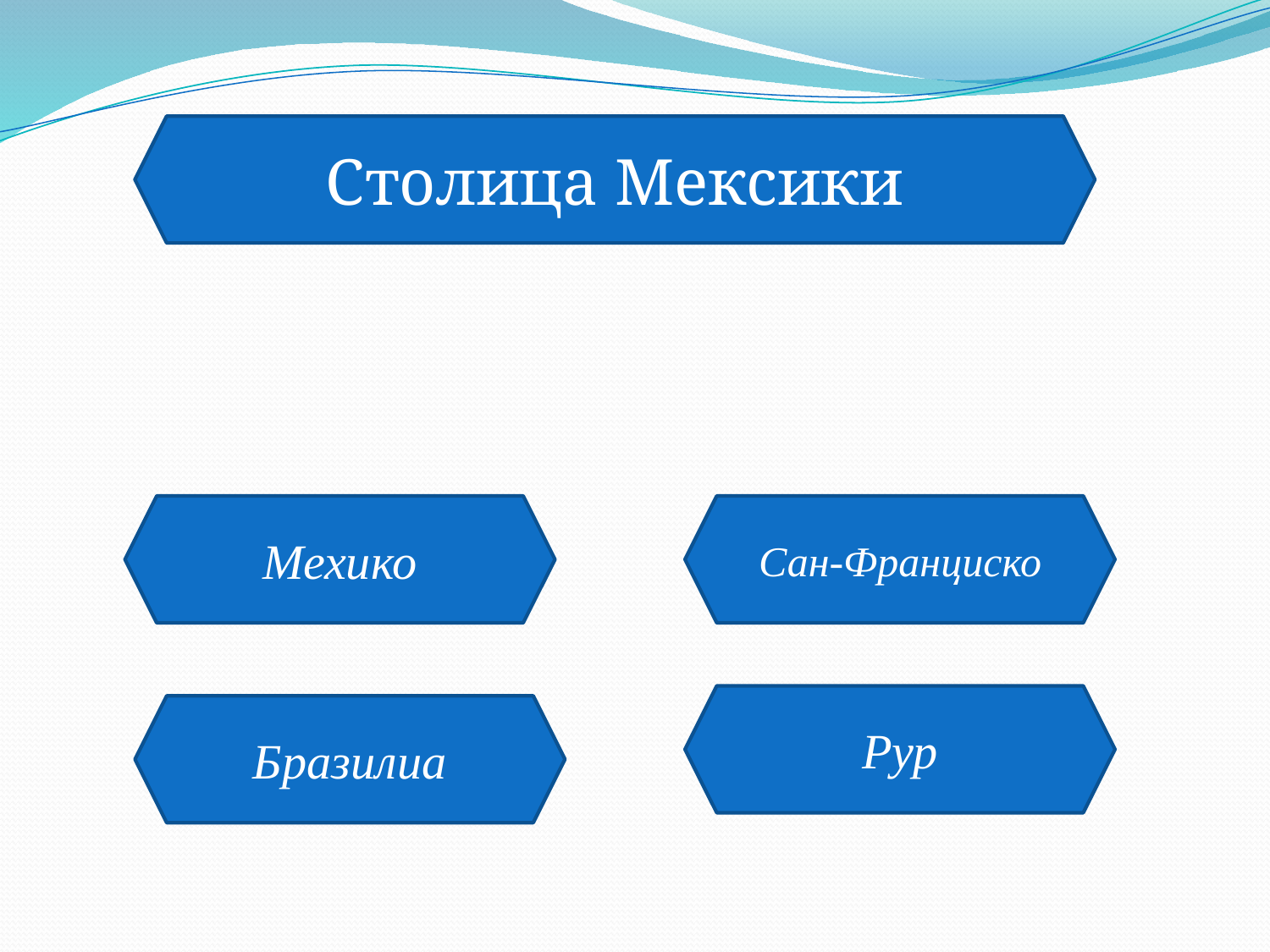

#
Столица Мексики
Мехико
Сан-Франциско
Рур
Бразилиа